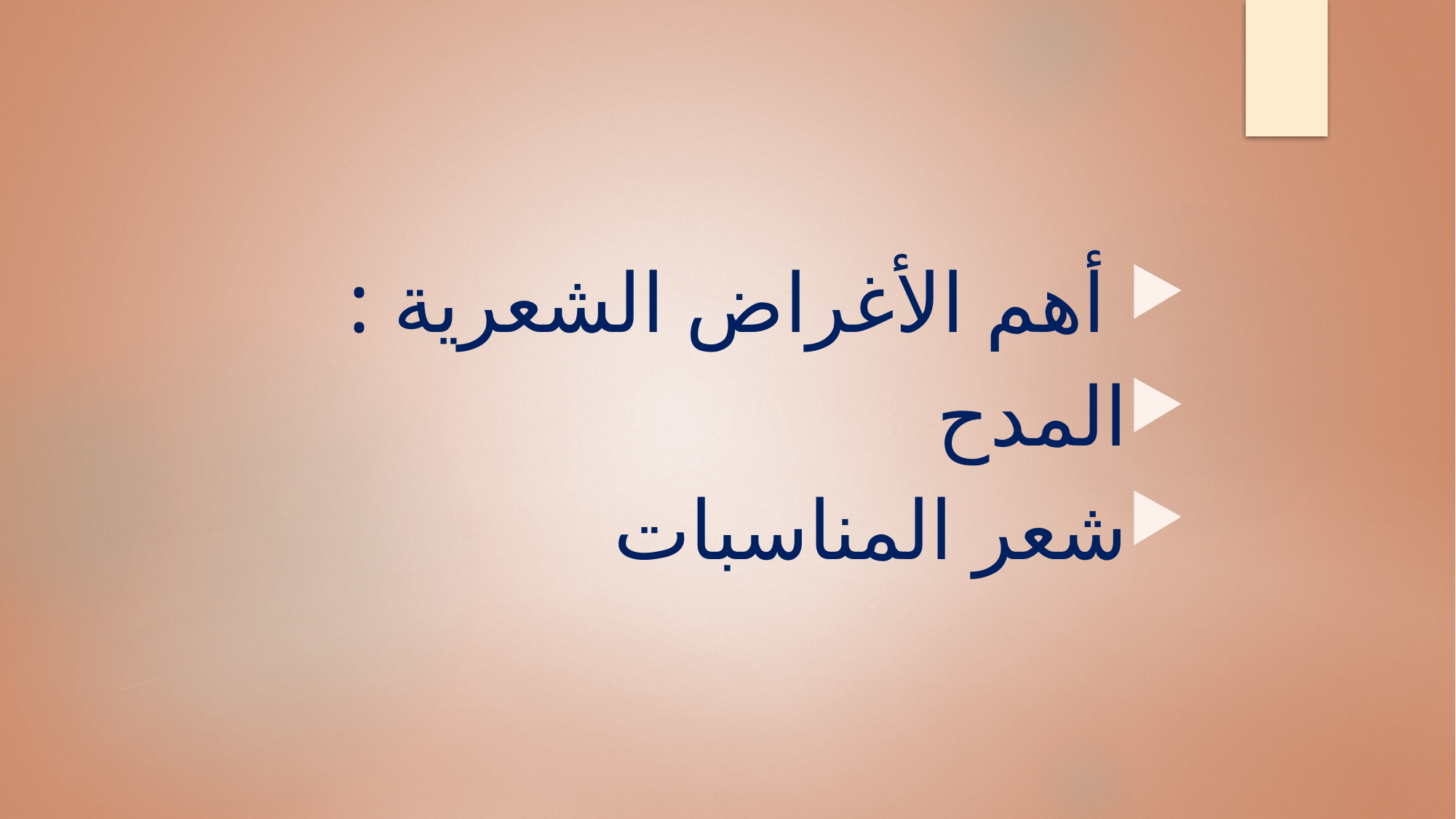

#
 أهم الأغراض الشعرية :
المدح
شعر المناسبات